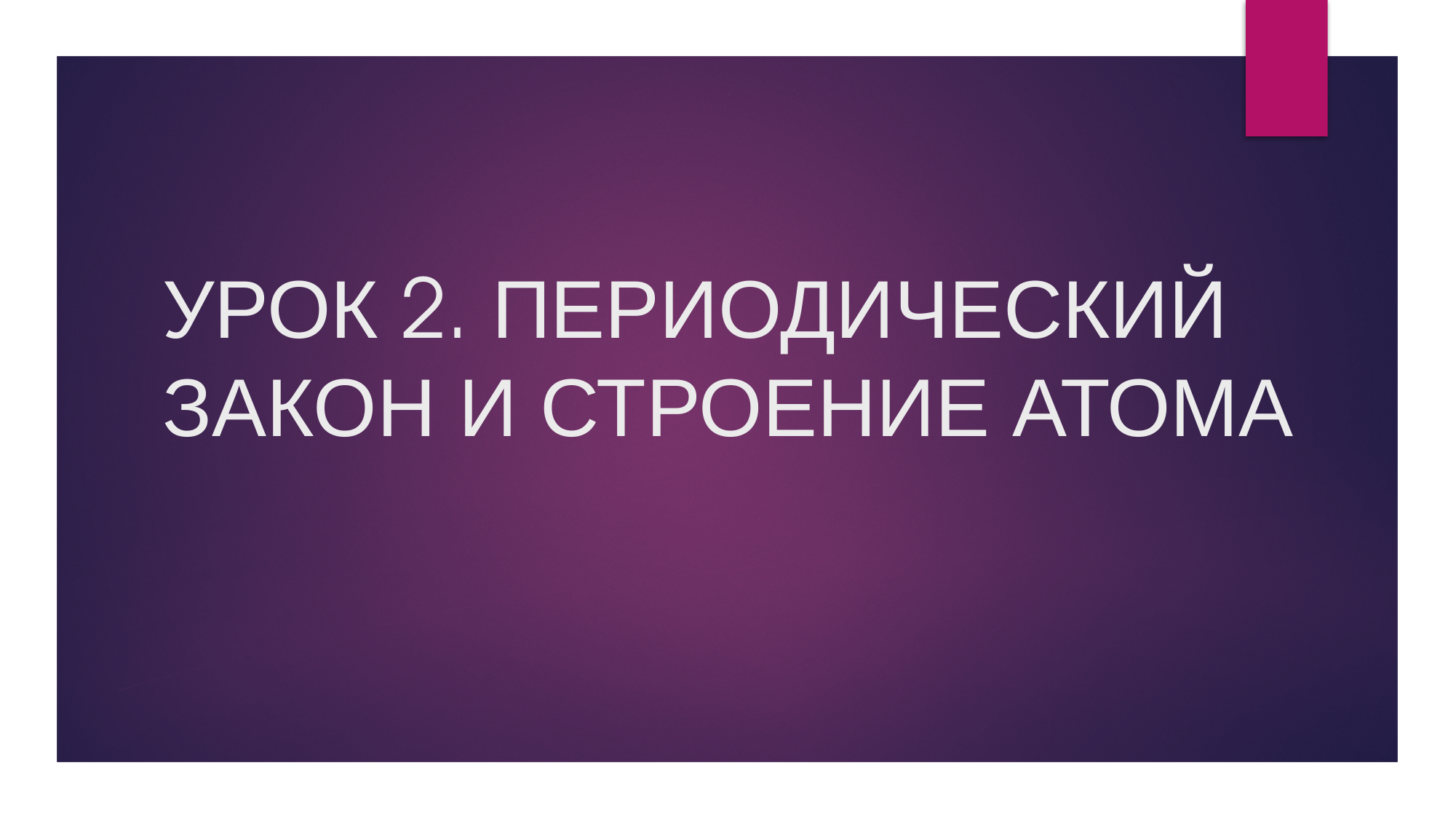

# УРОК 2. ПЕРИОДИЧЕСКИЙ ЗАКОН И СТРОЕНИЕ АТОМА